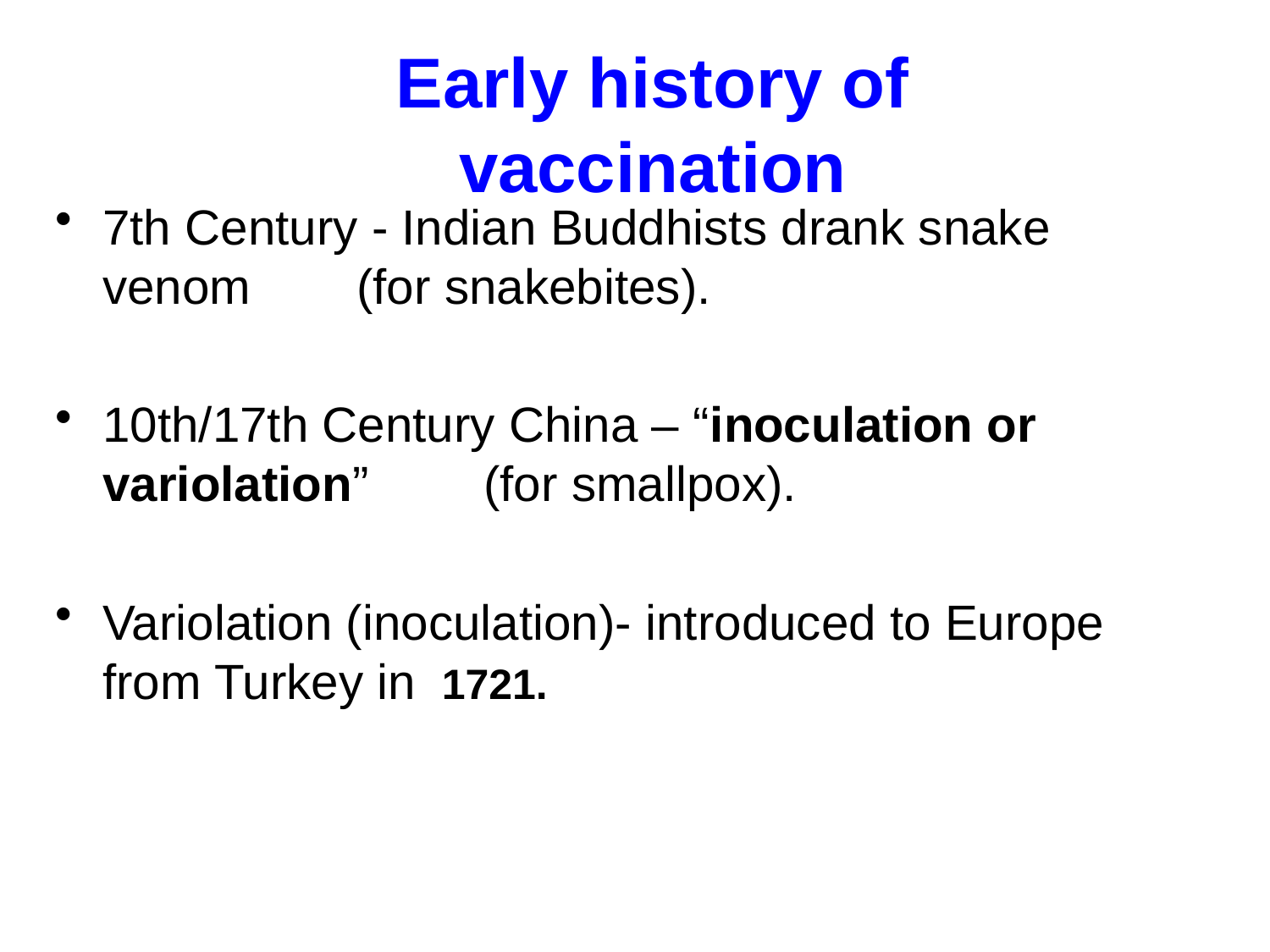

Early history of vaccination
7th Century - Indian Buddhists drank snake venom 	(for snakebites).

10th/17th Century China – “inoculation or variolation” 	(for smallpox).

Variolation (inoculation)- introduced to Europe  from Turkey in  1721.